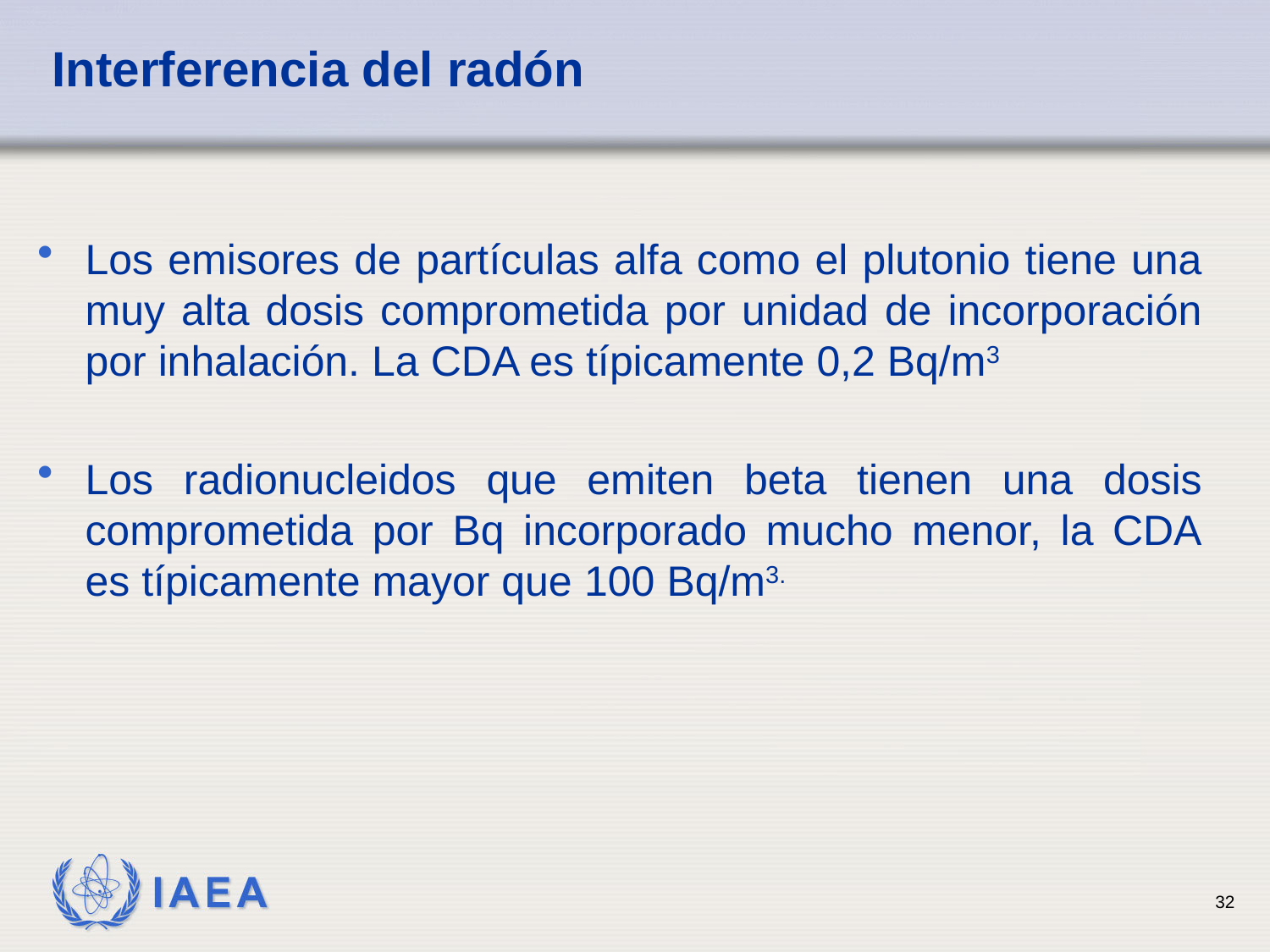

# Interferencia del radón
Los emisores de partículas alfa como el plutonio tiene una muy alta dosis comprometida por unidad de incorporación por inhalación. La CDA es típicamente 0,2 Bq/m3

Los radionucleidos que emiten beta tienen una dosis comprometida por Bq incorporado mucho menor, la CDA es típicamente mayor que 100 Bq/m3.

32